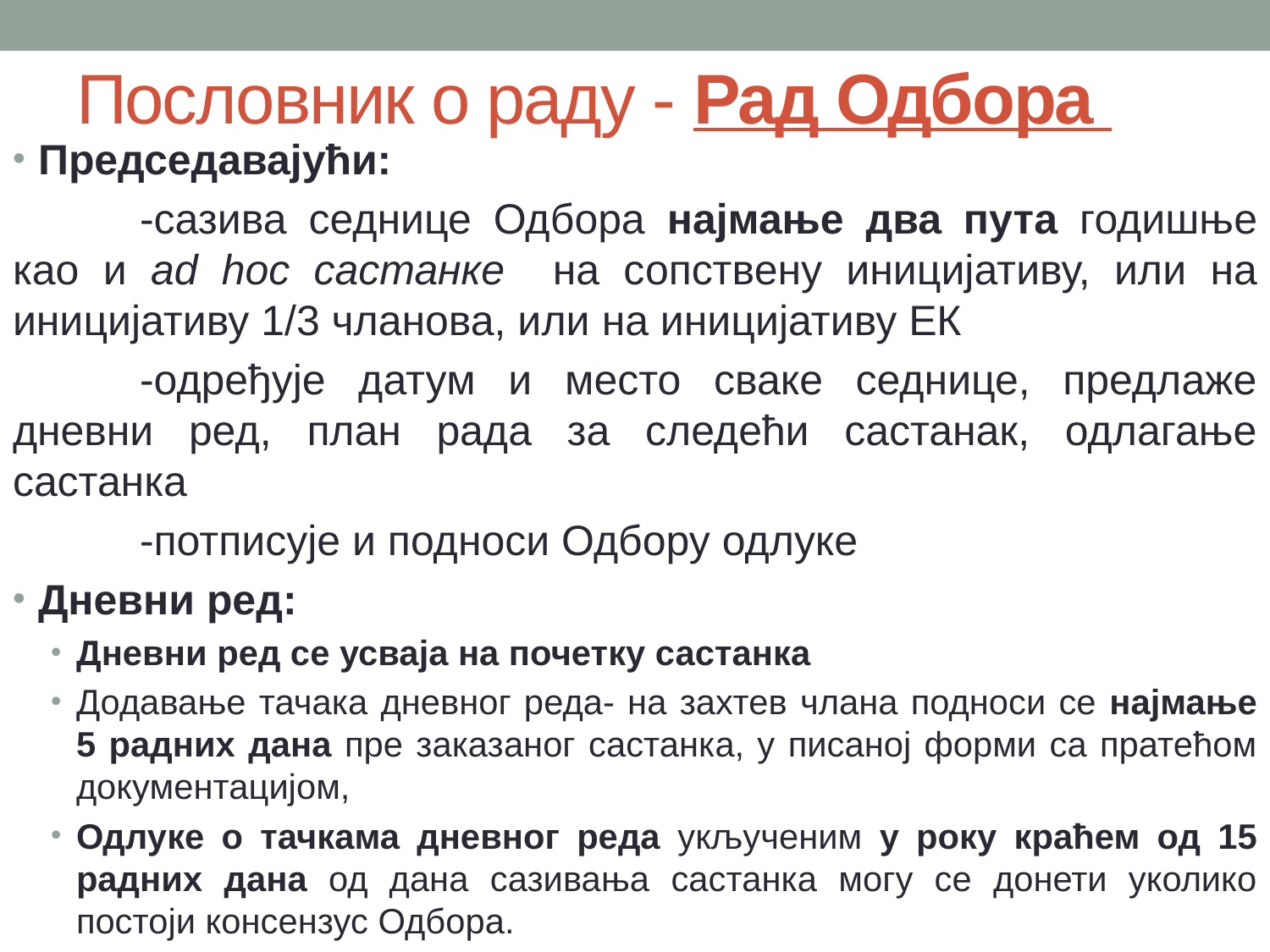

# Пословник о раду - Рад Одбора
Председавајући:
	-сазива седнице Одбора најмање два пута годишње као и ad hoc састанке  на сопствену иницијативу, или на иницијативу 1/3 чланова, или на иницијативу ЕК
	-одређује датум и место сваке седнице, предлаже дневни ред, план рада за следећи састанак, одлагање састанка
	-потписује и подноси Одбору одлуке
Дневни ред:
Дневни ред се усваја на почетку састанка
Додавање тачака дневног реда- на захтев члана подноси се најмање 5 радних дана пре заказаног састанка, у писаној форми са пратећом документацијом,
Одлуке о тачкама дневног реда укљученим у року краћем од 15 радних дана од дана сазивања састанка могу се донети уколико постоји консензус Одбора.